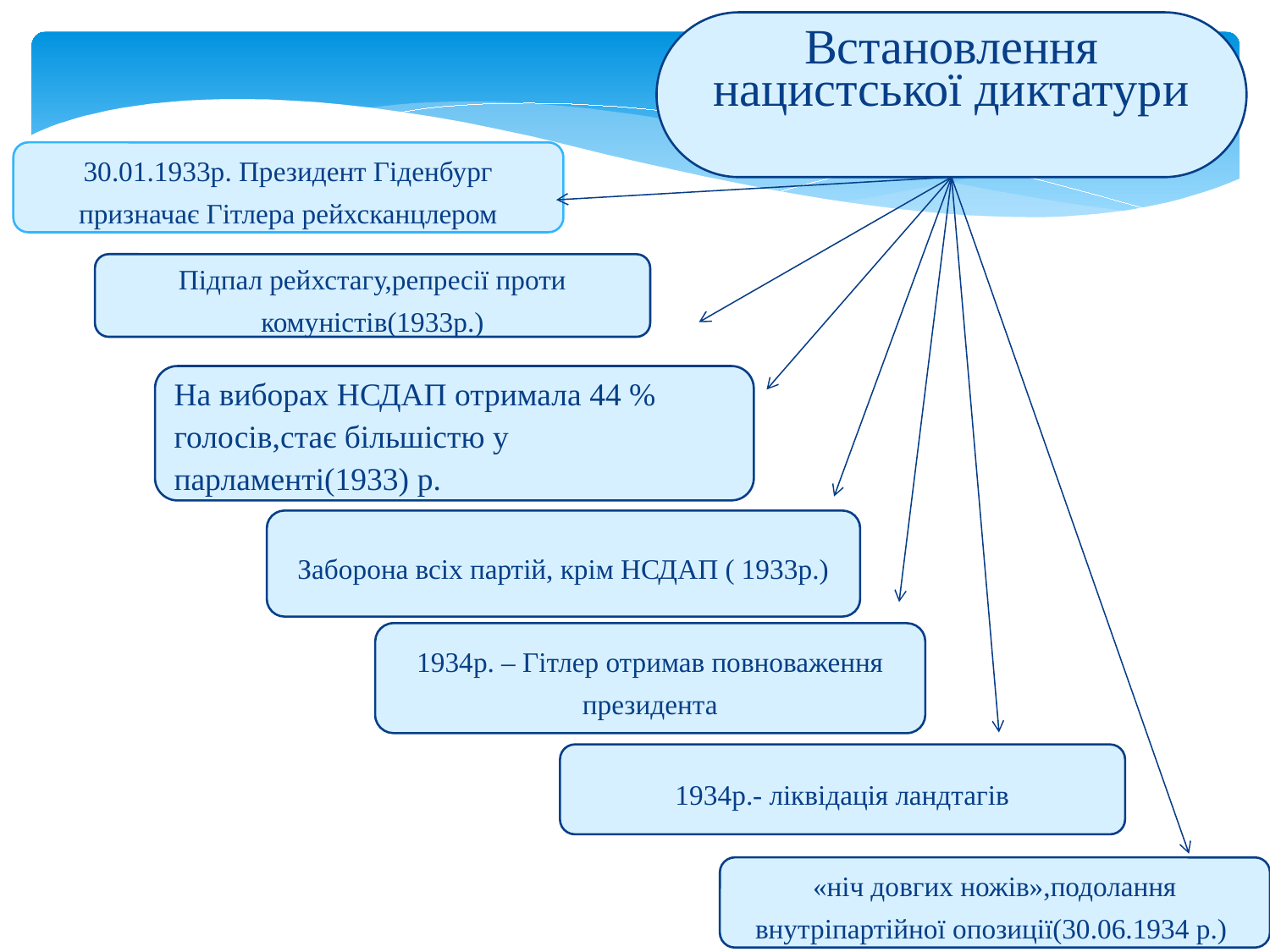

Встановлення нацистської диктатури

30.01.1933р. Президент Гіденбург призначає Гітлера рейхсканцлером

Підпал рейхстагу,репресії проти комуністів(1933р.)

На виборах НСДАП отримала 44 % голосів,стає більшістю у парламенті(1933) р.
Заборона всіх партій, крім НСДАП ( 1933р.)

1934р. – Гітлер отримав повноваження президента

1934р.- ліквідація ландтагів

«ніч довгих ножів»,подолання внутріпартійної опозиції(30.06.1934 р.)